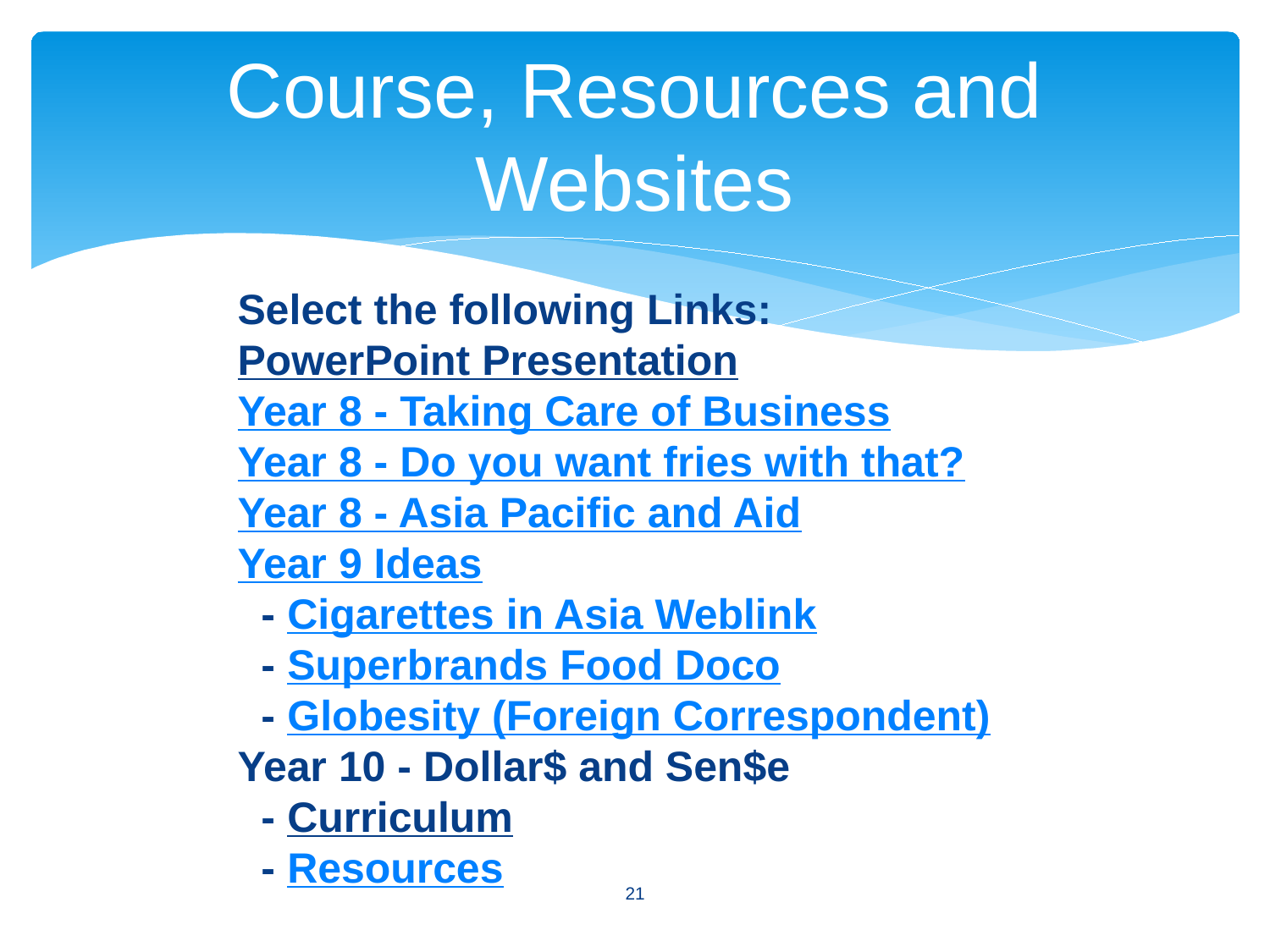

# Course, Resources and Websites
Select the following Links:
PowerPoint Presentation
Year 8 - Taking Care of Business
Year 8 - Do you want fries with that?
Year 8 - Asia Pacific and Aid
Year 9 Ideas
  - Cigarettes in Asia Weblink
  - Superbrands Food Doco
  - Globesity (Foreign Correspondent)
Year 10 - Dollar$ and Sen$e 
  - Curriculum
  - Resources

21